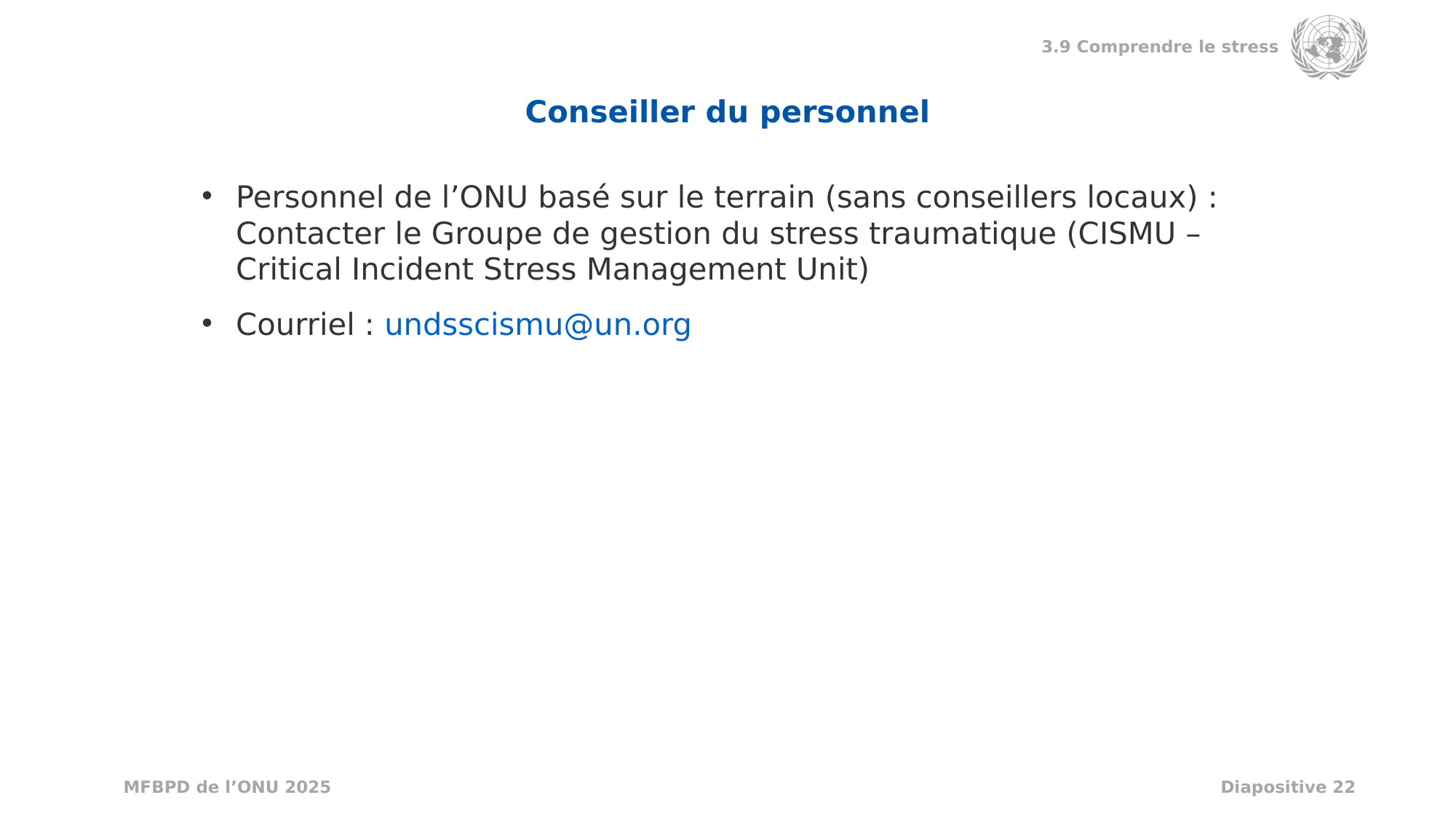

Conseiller du personnel
Personnel de l’ONU basé sur le terrain (sans conseillers locaux) : Contacter le Groupe de gestion du stress traumatique (CISMU – Critical Incident Stress Management Unit)
Courriel : undsscismu@un.org